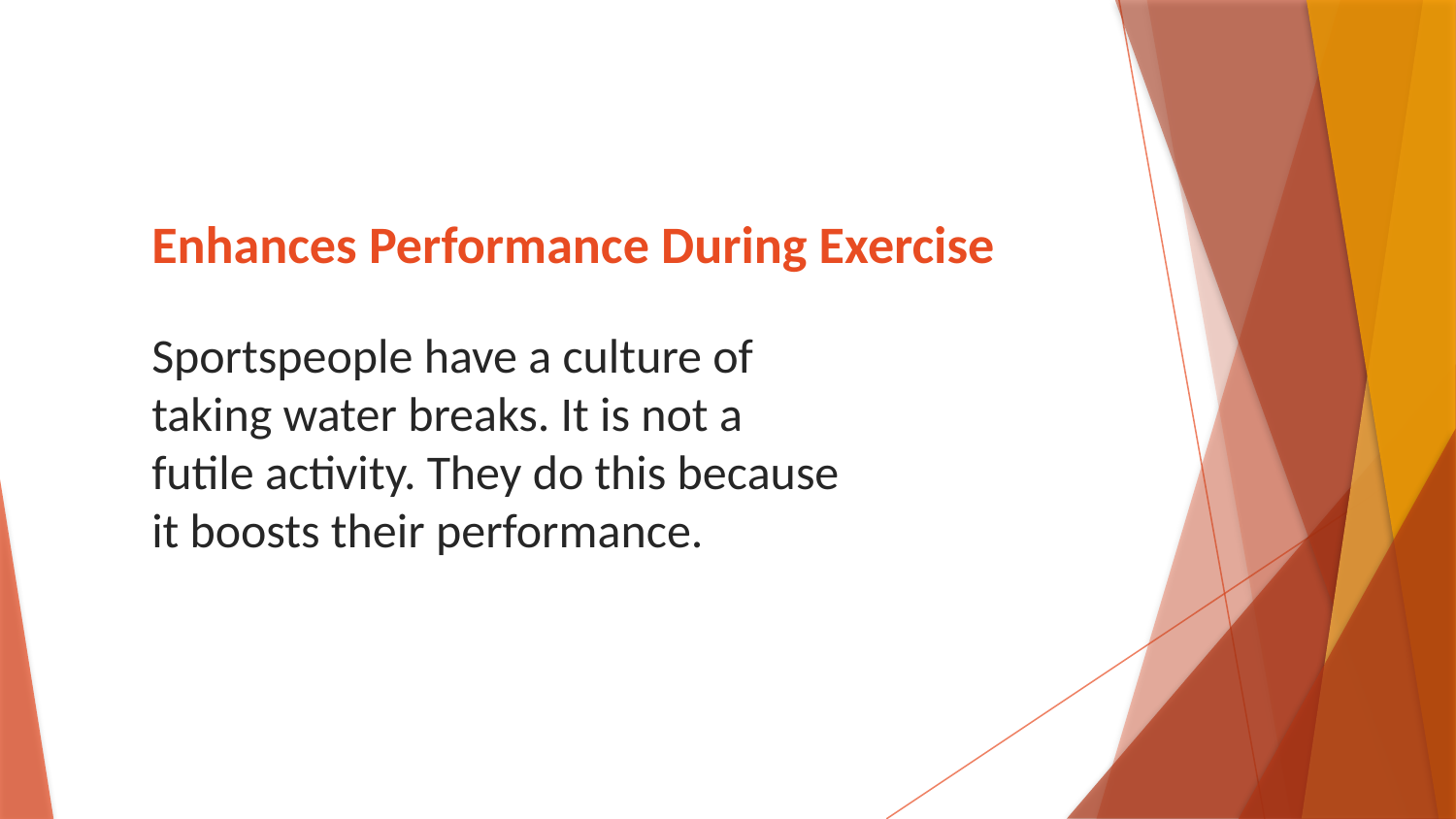

# Enhances Performance During Exercise
Sportspeople have a culture of taking water breaks. It is not a futile activity. They do this because it boosts their performance.